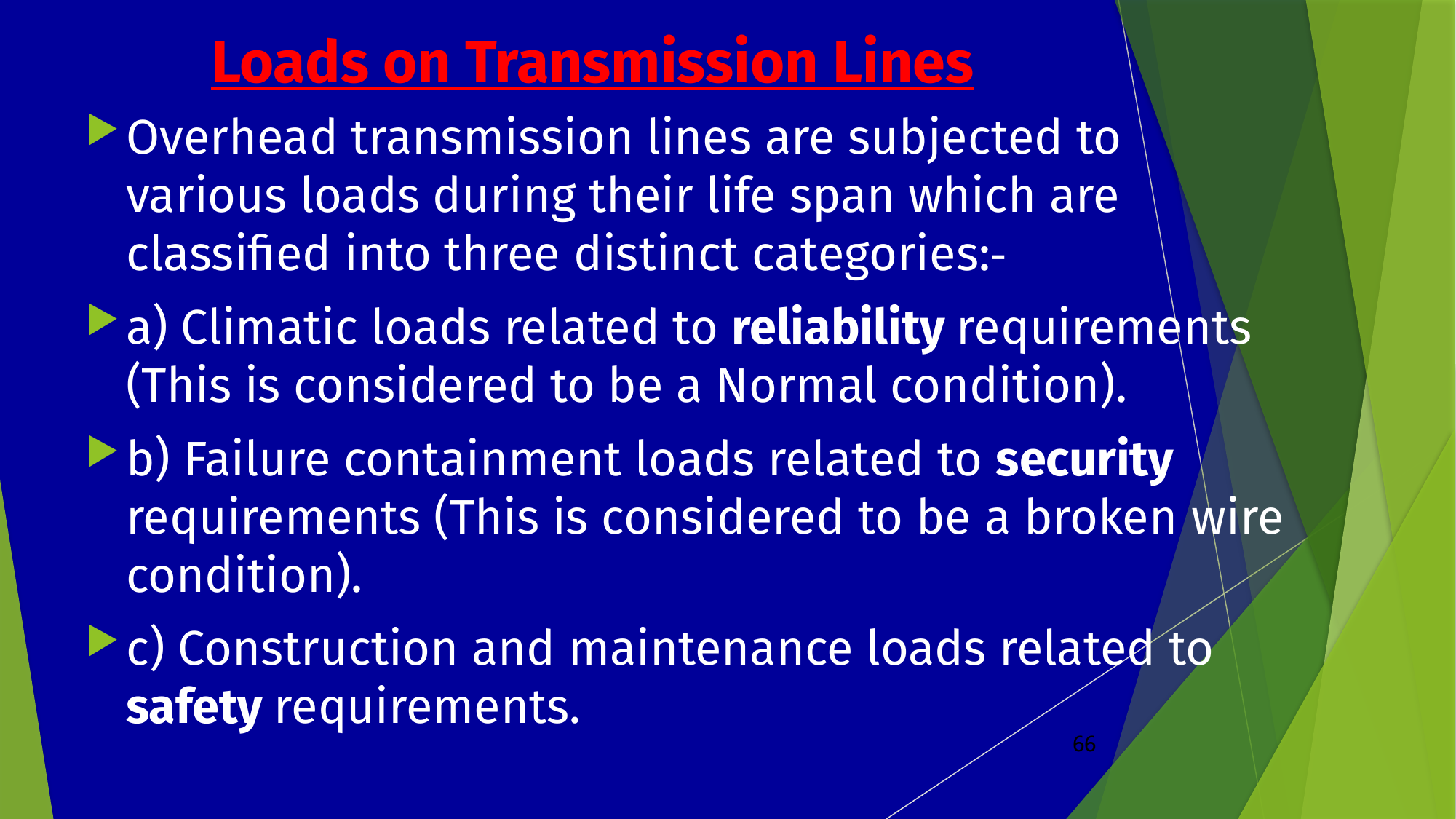

# Loads on Transmission Lines
Overhead transmission lines are subjected to various loads during their life span which are classified into three distinct categories:‐
a) Climatic loads related to reliability requirements (This is considered to be a Normal condition).
b) Failure containment loads related to security requirements (This is considered to be a broken wire condition).
c) Construction and maintenance loads related to safety requirements.

66